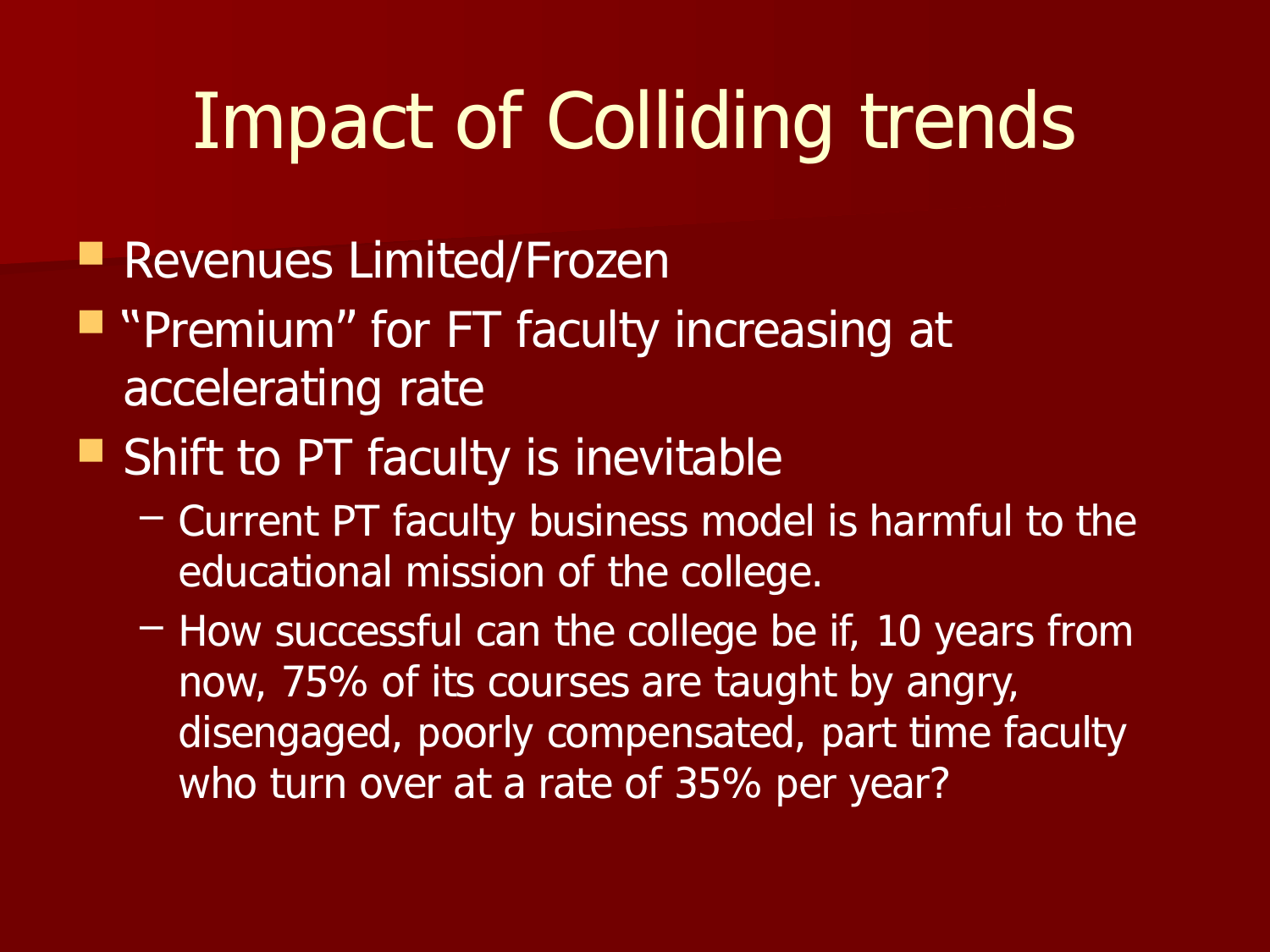

# Impact of Colliding trends
Revenues Limited/Frozen
“Premium” for FT faculty increasing at accelerating rate
Shift to PT faculty is inevitable
Current PT faculty business model is harmful to the educational mission of the college.
How successful can the college be if, 10 years from now, 75% of its courses are taught by angry, disengaged, poorly compensated, part time faculty who turn over at a rate of 35% per year?